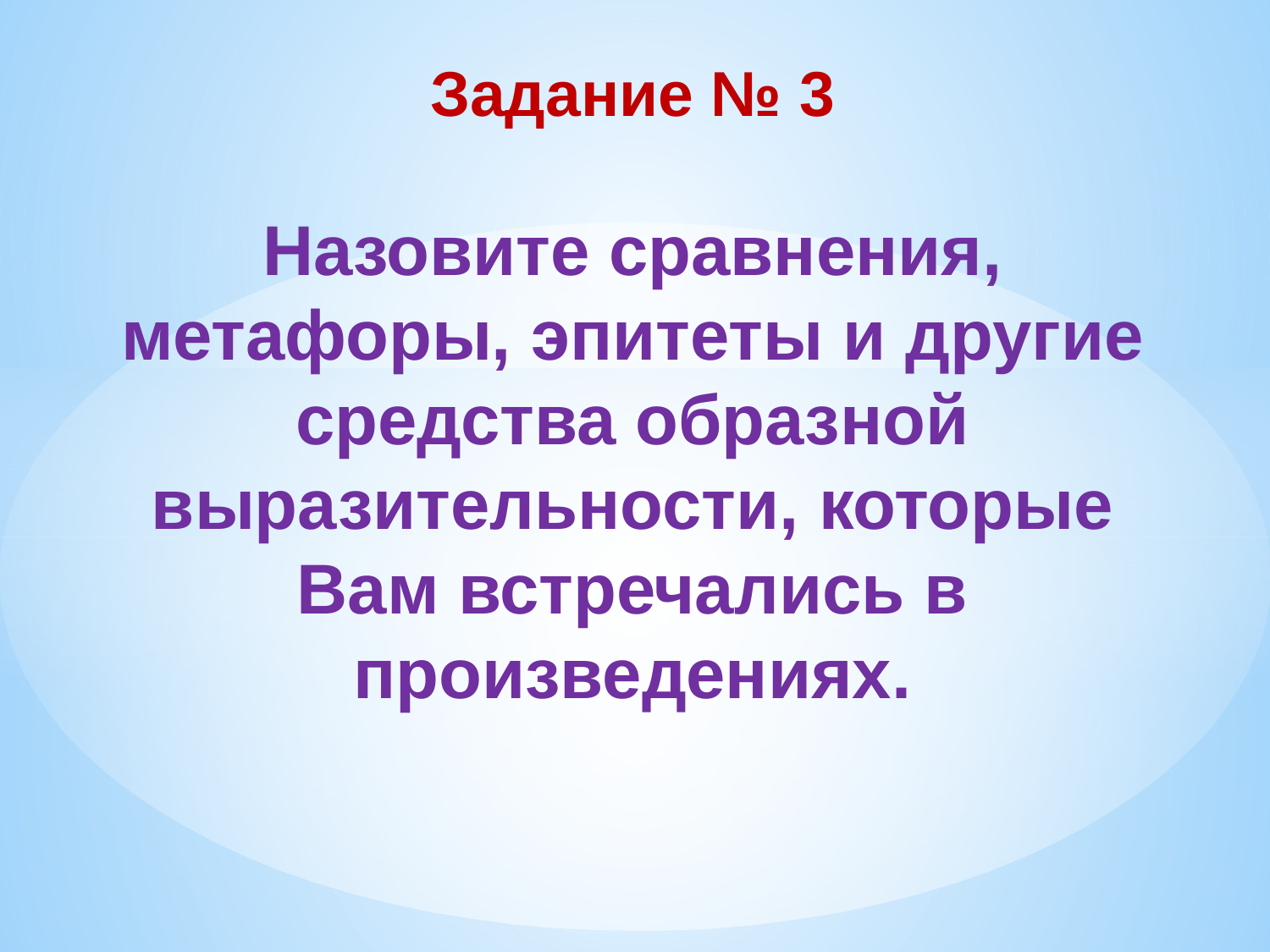

# Задание № 3 Назовите сравнения, метафоры, эпитеты и другие средства образной выразительности, которые Вам встречались в произведениях.